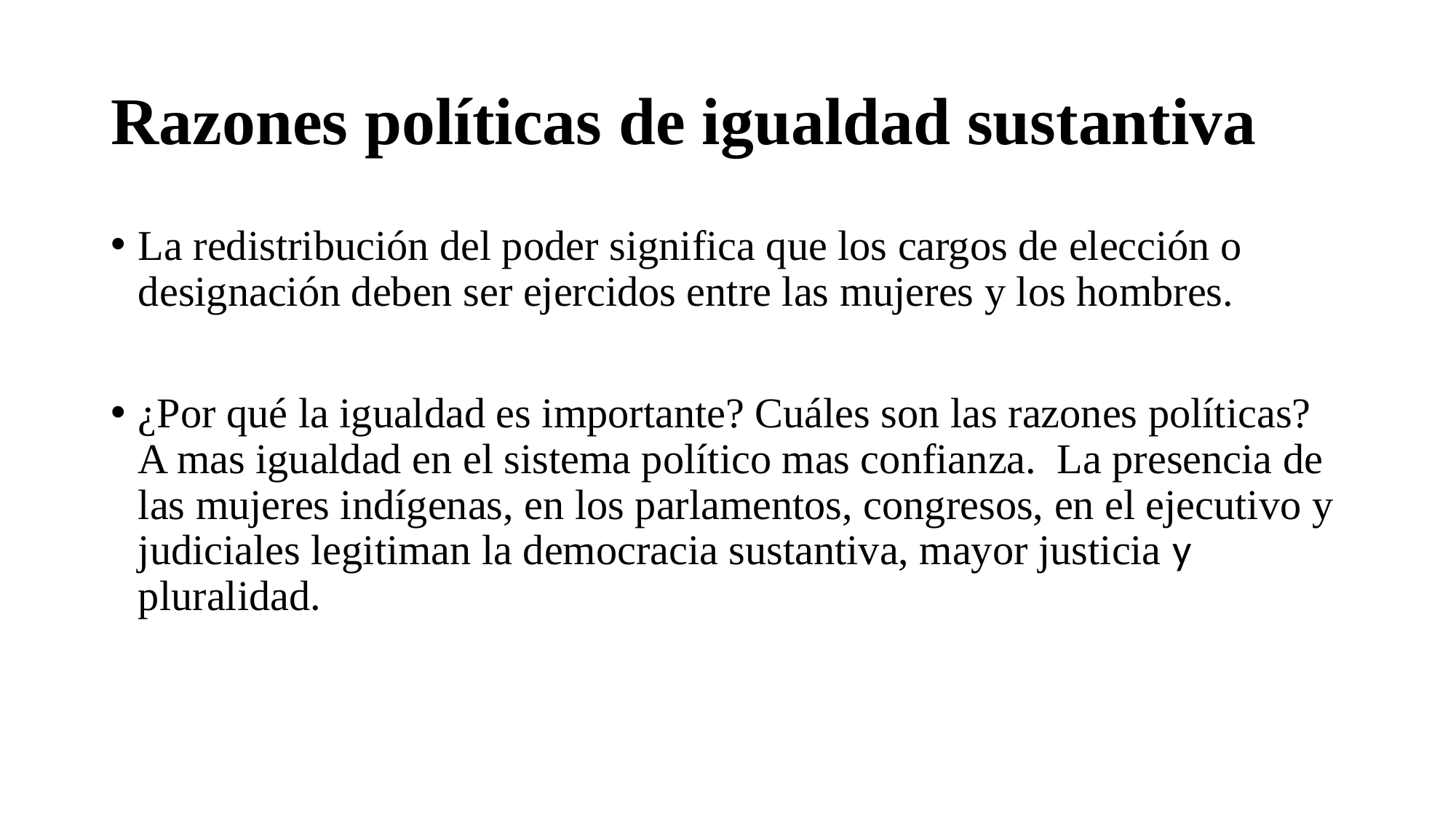

# Razones políticas de igualdad sustantiva
La redistribución del poder significa que los cargos de elección o designación deben ser ejercidos entre las mujeres y los hombres.

¿Por qué la igualdad es importante? Cuáles son las razones políticas?  A mas igualdad en el sistema político mas confianza.  La presencia de las mujeres indígenas, en los parlamentos, congresos, en el ejecutivo y judiciales legitiman la democracia sustantiva, mayor justicia y pluralidad.